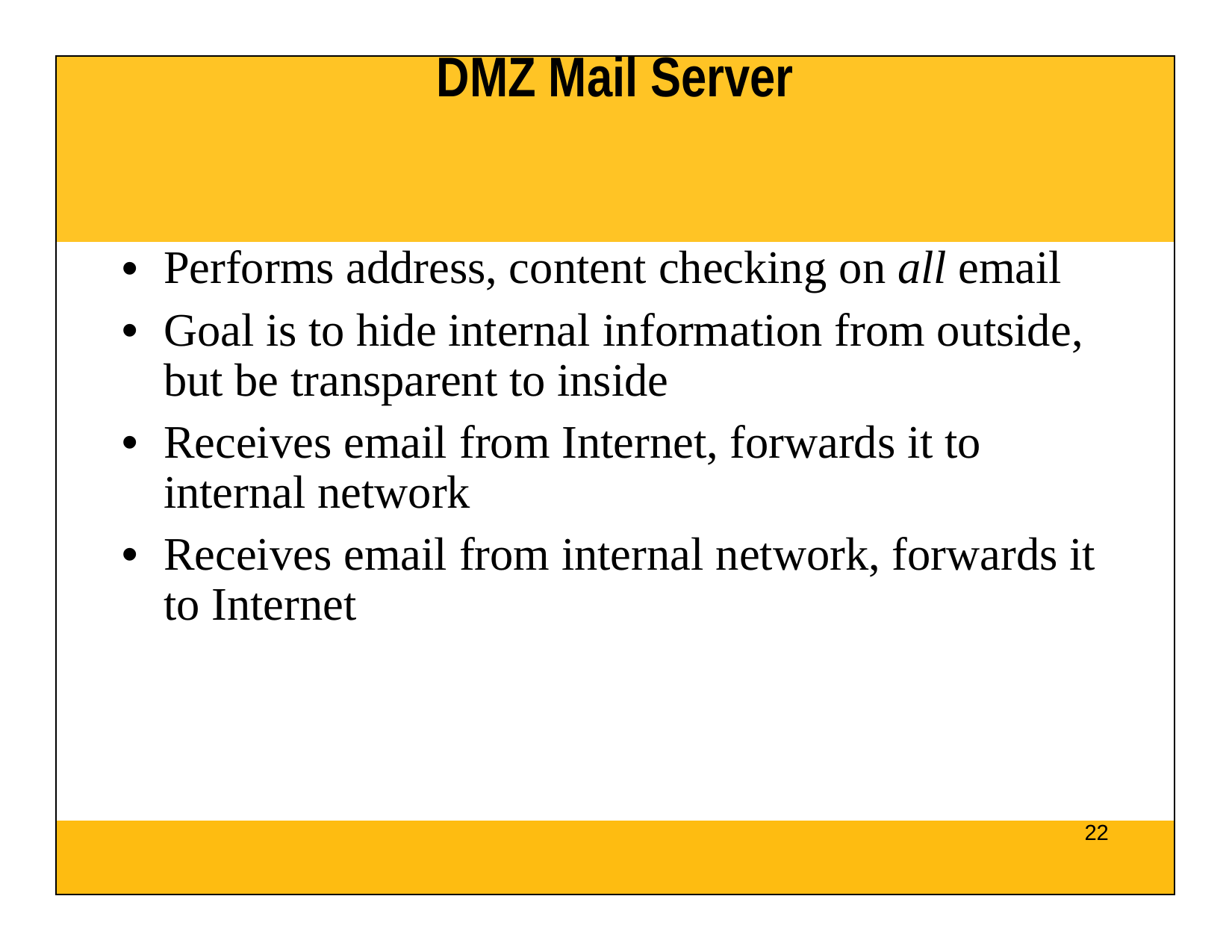

| DMZ Mail Server |
| --- |
| Performs address, content checking on all email Goal is to hide internal information from outside, but be transparent to inside Receives email from Internet, forwards it to internal network Receives email from internal network, forwards it to Internet |
| 22 |